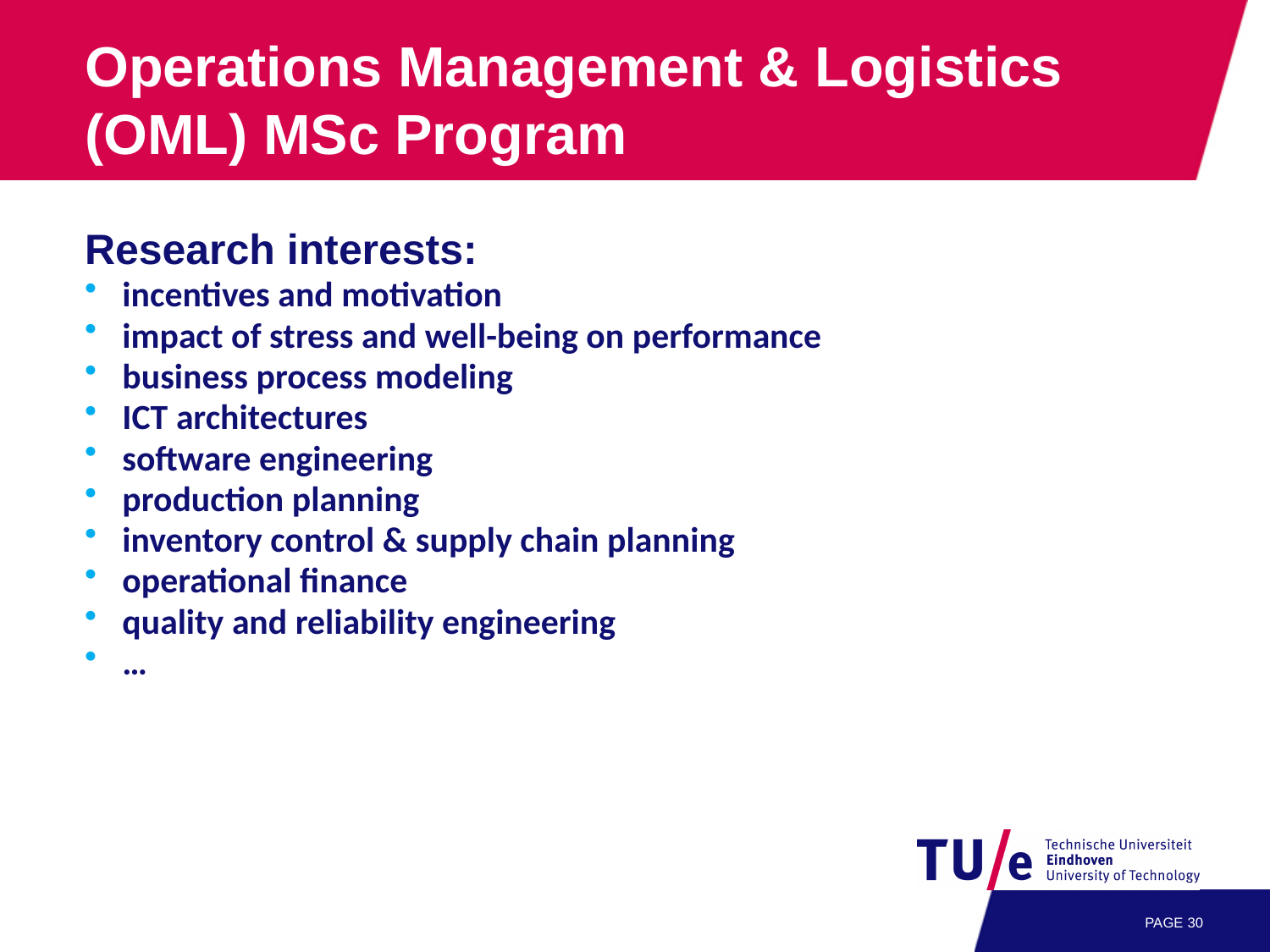

# Operations Management & Logistics (OML) MSc Program
Research interests:
incentives and motivation
impact of stress and well-being on performance
business process modeling
ICT architectures
software engineering
production planning
inventory control & supply chain planning
operational finance
quality and reliability engineering
…

PAGE 30